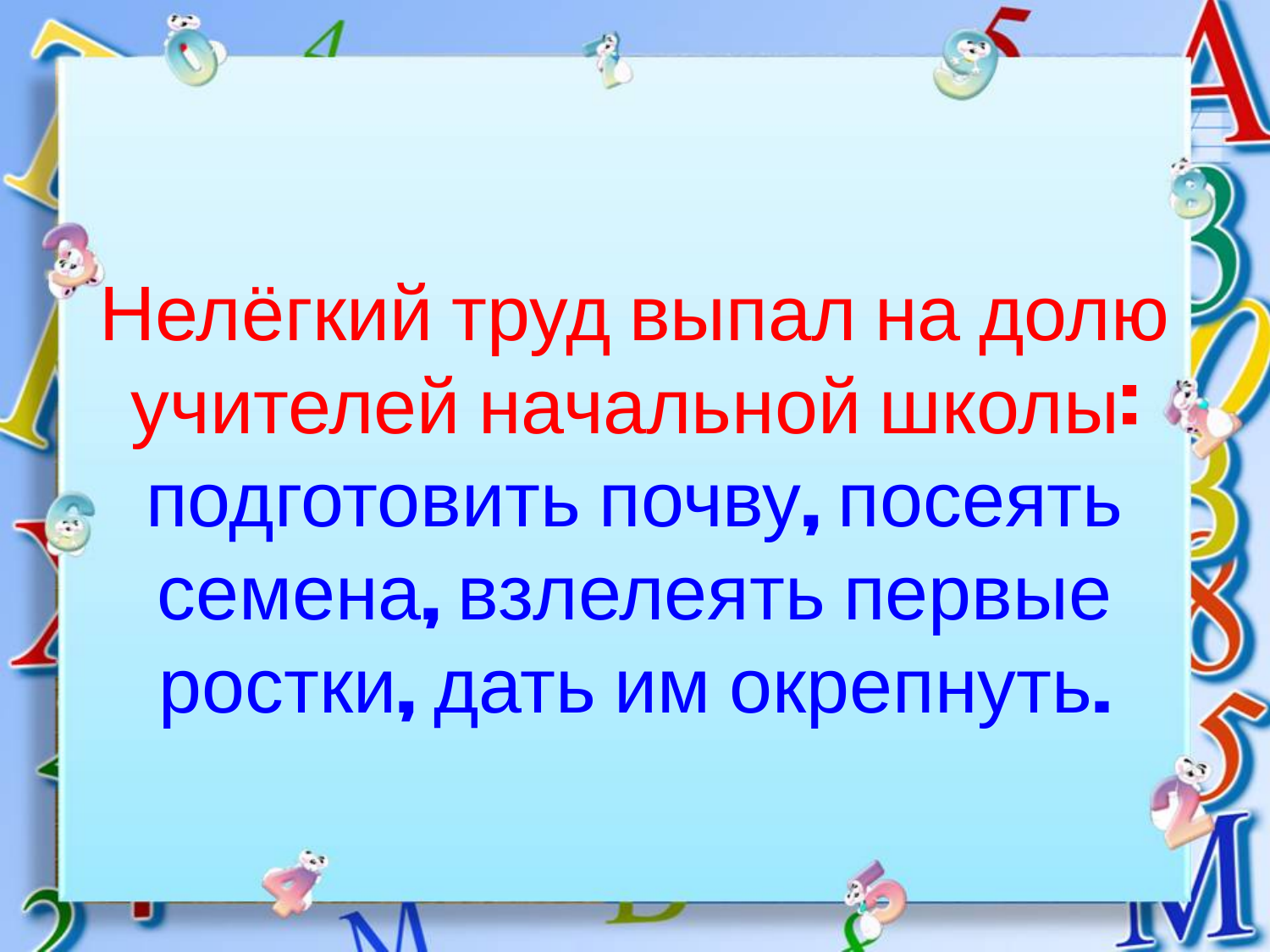

# Нелёгкий труд выпал на долю учителей начальной школы: подготовить почву, посеять семена, взлелеять первые ростки, дать им окрепнуть.